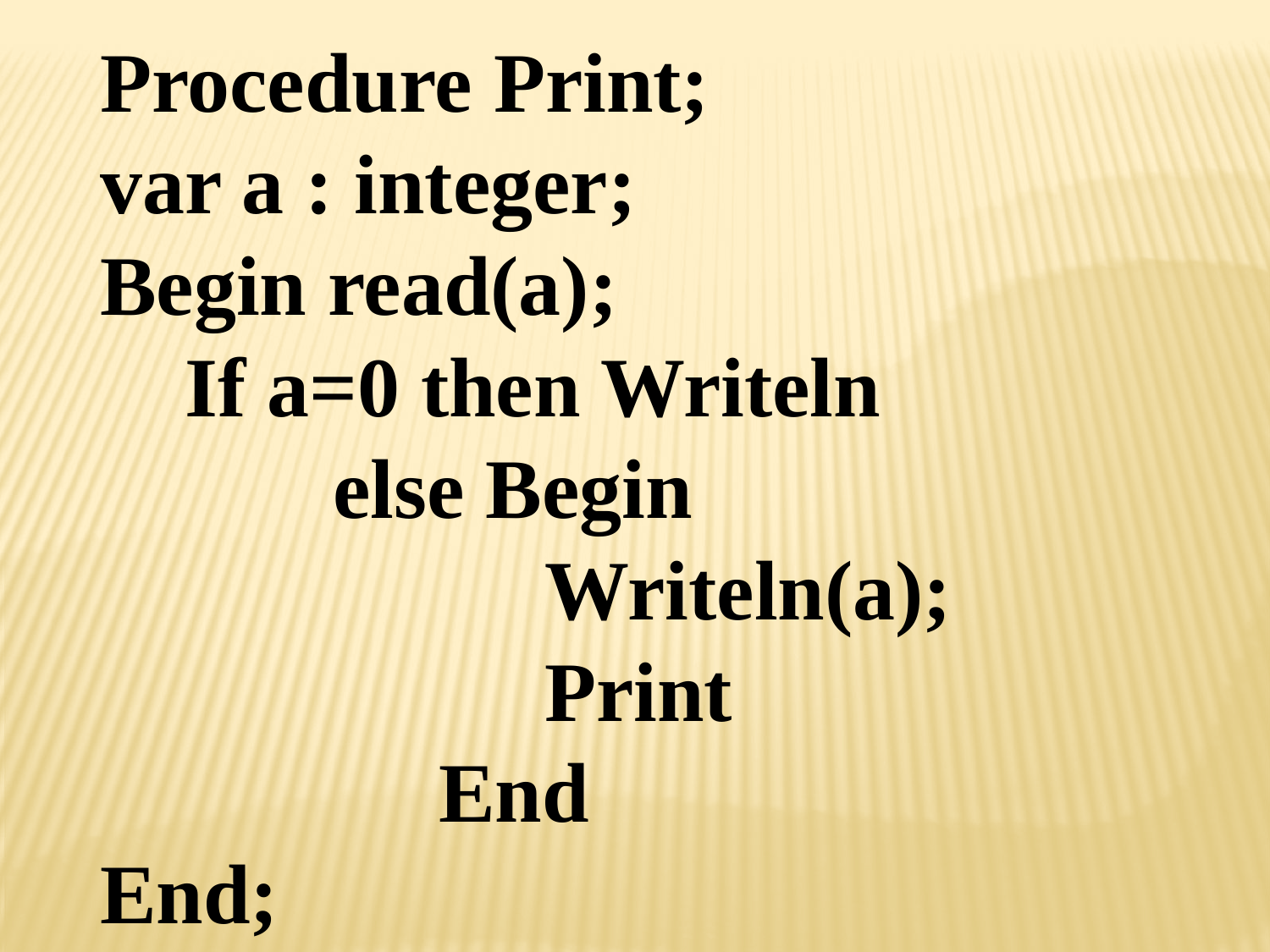

Procedure Print;
var a : integer;
Begin read(a);
    If a=0 then Writeln
           else Begin
                     Writeln(a);
                     Print
                End
End;